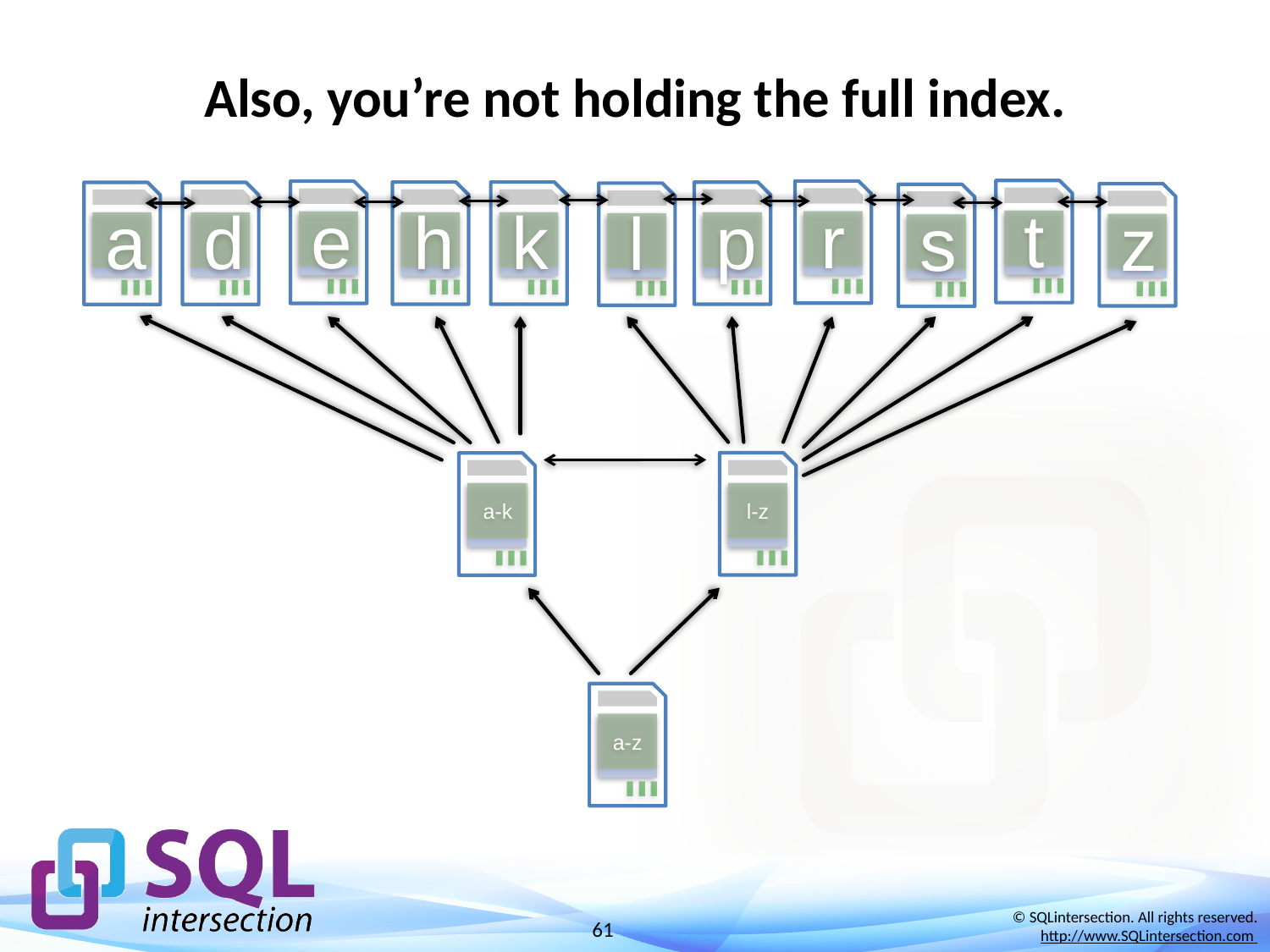

# Also, you’re not holding the full index.

t

r

e

h

k

p

a

d

l

z

s

l-z

a-k

a-z